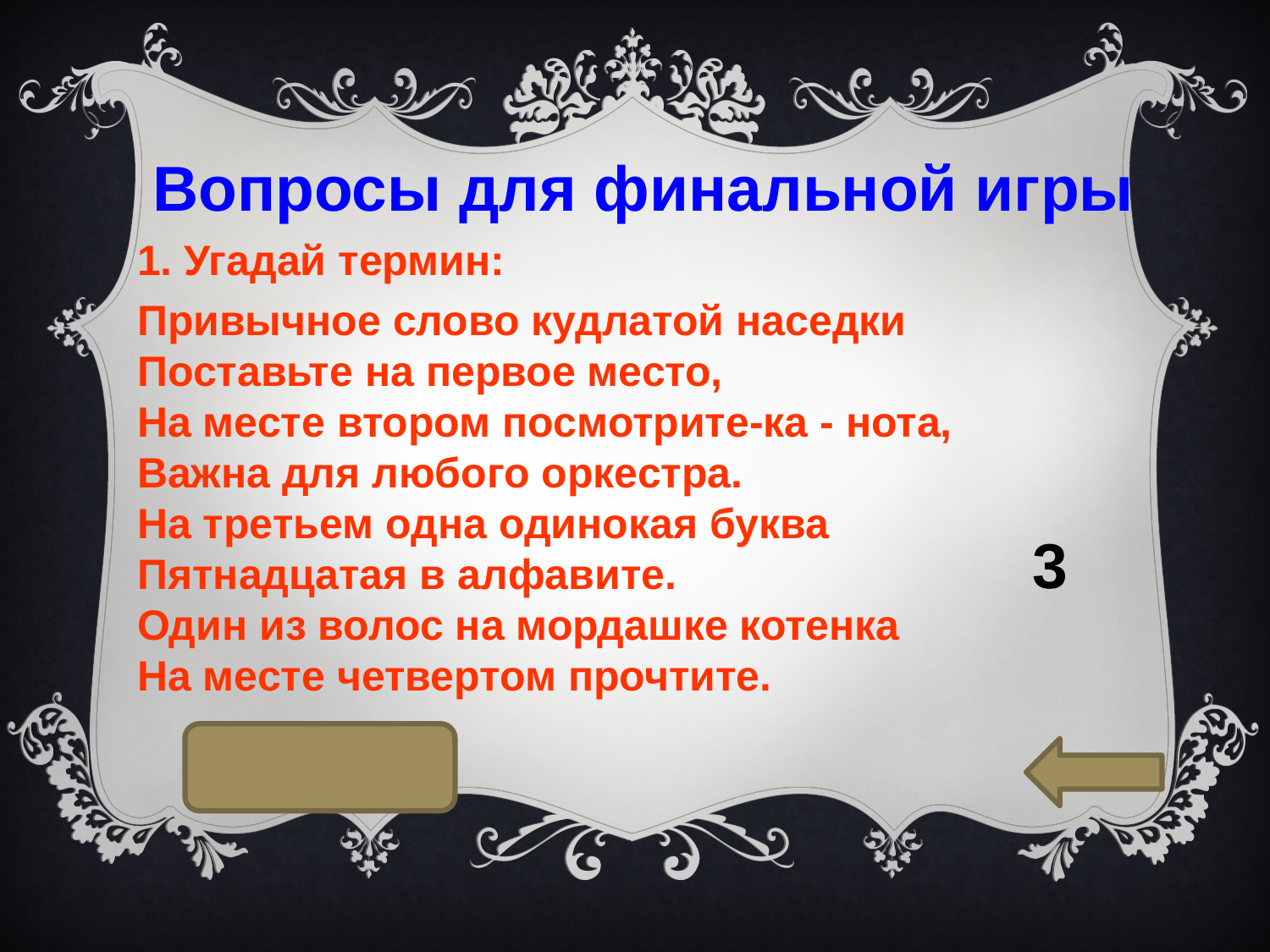

Вопросы для финальной игры
1. Угадай термин:
Привычное слово кудлатой наседки
Поставьте на первое место,
На месте втором посмотрите-ка - нота,
Важна для любого оркестра.
На третьем одна одинокая буква
Пятнадцатая в алфавите.
Один из волос на мордашке котенка
На месте четвертом прочтите.

3

(Косинус)